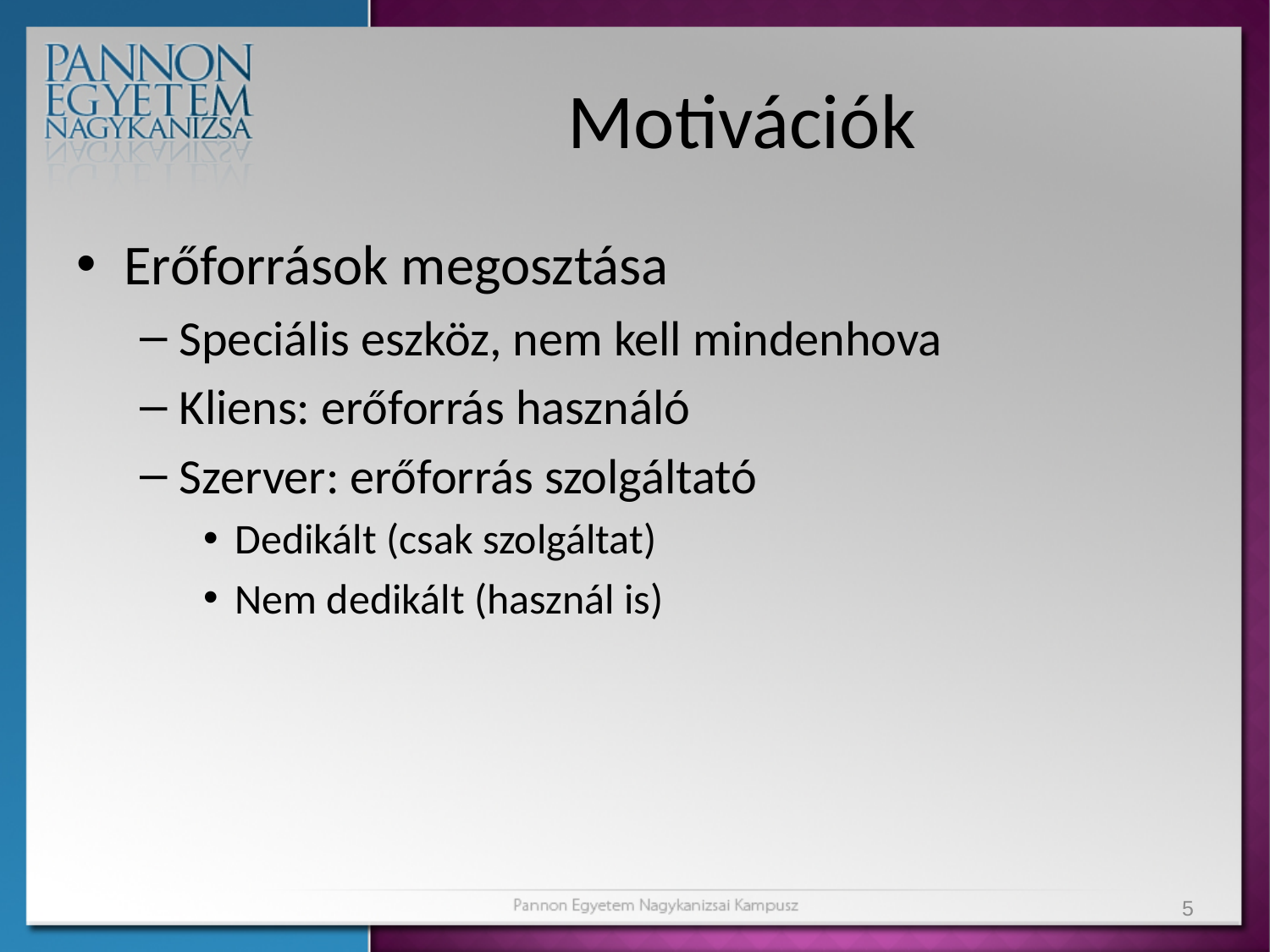

# Motivációk
Erőforrások megosztása
Speciális eszköz, nem kell mindenhova
Kliens: erőforrás használó
Szerver: erőforrás szolgáltató
Dedikált (csak szolgáltat)
Nem dedikált (használ is)
5